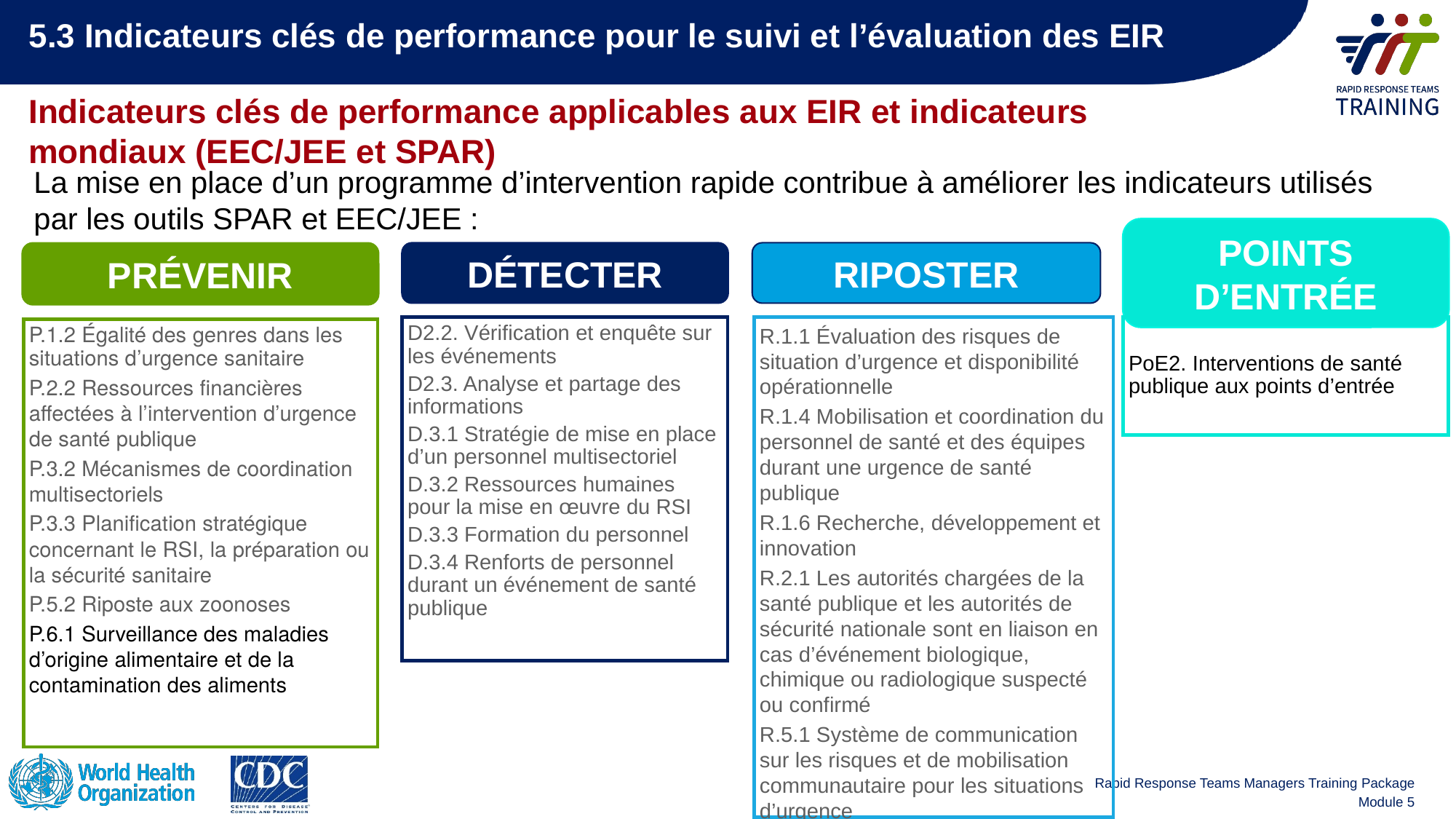

5.3 Indicateurs clés de performance pour le suivi et l’évaluation des EIR

Indicateurs clés de performance applicables aux EIR et indicateurs mondiaux (EEC/JEE et SPAR)
La mise en place d’un programme d’intervention rapide contribue à améliorer les indicateurs utilisés par les outils SPAR et EEC/JEE :
PRÉVENIR
DÉTECTER
RIPOSTER
POINTS D’ENTRÉE

PoE2. Interventions de santé publique aux points d’entrée

D2.2. Vérification et enquête sur les événements
D2.3. Analyse et partage des informations
D.3.1 Stratégie de mise en place d’un personnel multisectoriel
D.3.2 Ressources humaines pour la mise en œuvre du RSI
D.3.3 Formation du personnel
D.3.4 Renforts de personnel durant un événement de santé publique

R.1.1 Évaluation des risques de situation d’urgence et disponibilité opérationnelle
R.1.4 Mobilisation et coordination du personnel de santé et des équipes durant une urgence de santé publique
R.1.6 Recherche, développement et innovation
R.2.1 Les autorités chargées de la santé publique et les autorités de sécurité nationale sont en liaison en cas d’événement biologique, chimique ou radiologique suspecté ou confirmé
R.5.1 Système de communication sur les risques et de mobilisation communautaire pour les situations d’urgence
P.1.2 Égalité des genres dans les situations d’urgence sanitaire
P.2.2 Ressources financières affectées à l’intervention d’urgence de santé publique
P.3.2 Mécanismes de coordination multisectoriels
P.3.3 Planification stratégique concernant le RSI, la préparation ou la sécurité sanitaire
P.5.2 Riposte aux zoonoses
P.6.1 Surveillance des maladies d’origine alimentaire et de la contamination des aliments